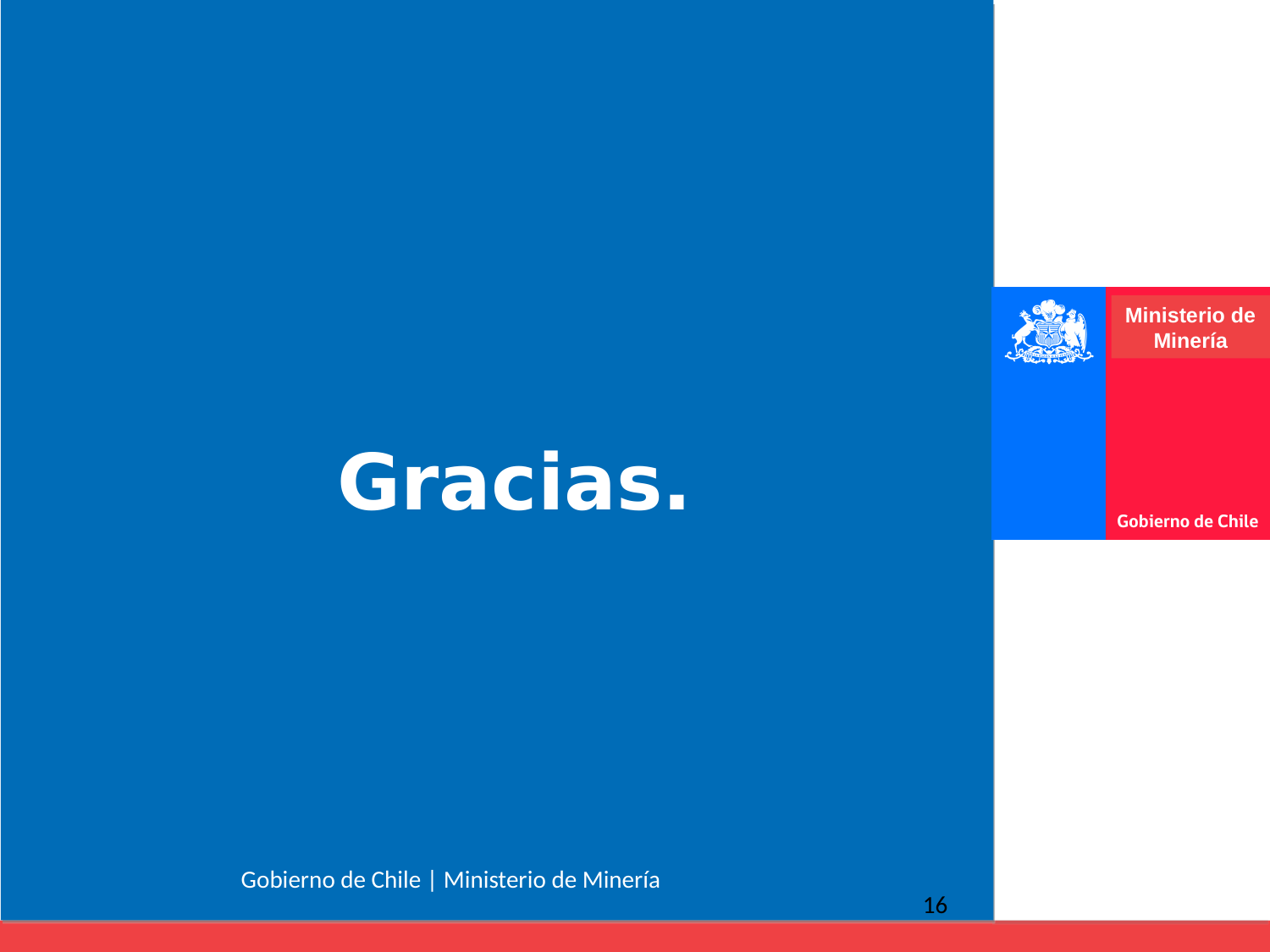

Ministerio de Minería
Gracias.
Gobierno de Chile | Ministerio de Minería
16